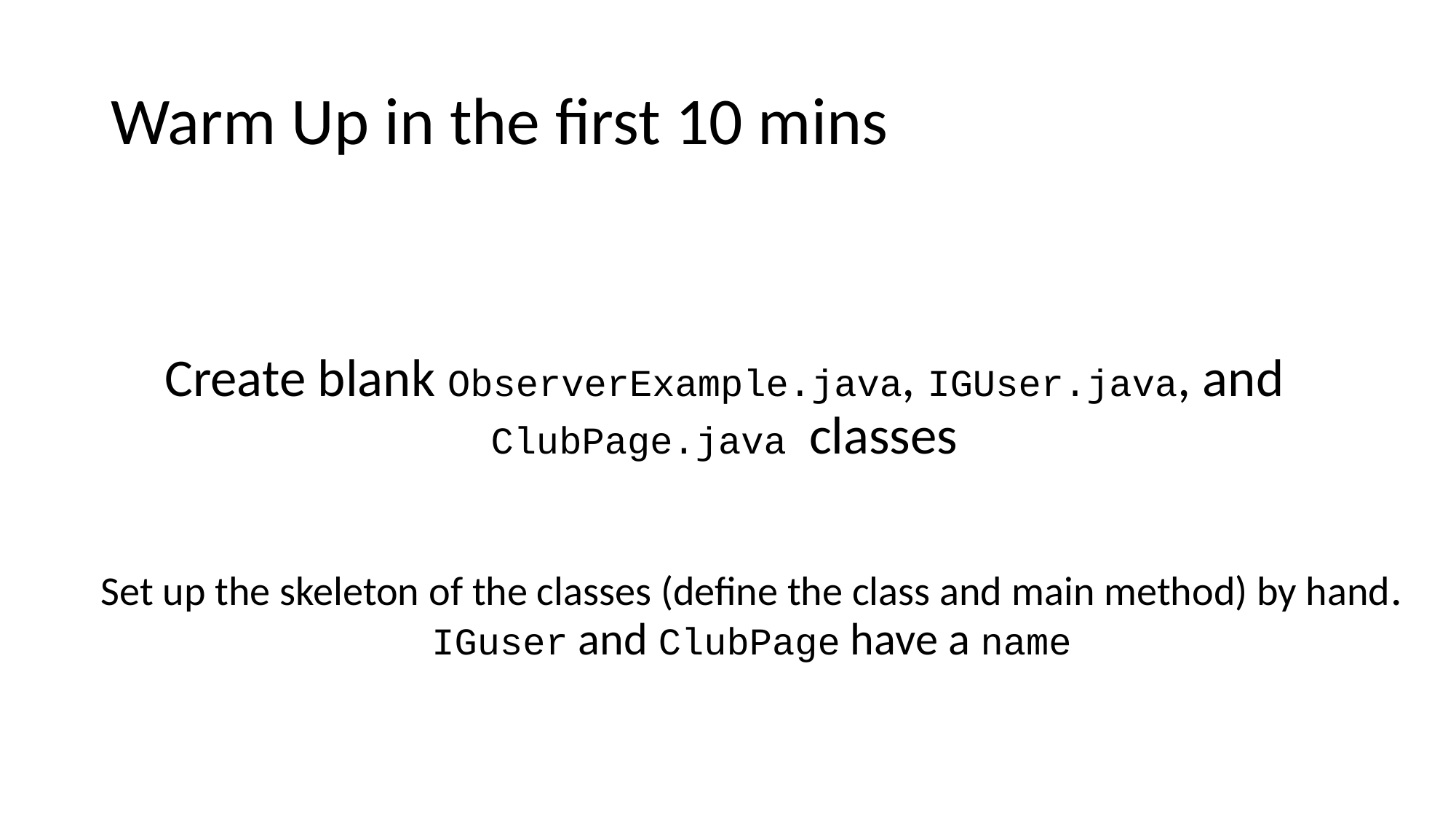

# Warm Up in the first 10 mins

Create blank ObserverExample.java, IGUser.java, and ClubPage.java classes

Set up the skeleton of the classes (define the class and main method) by hand. IGuser and ClubPage have a name